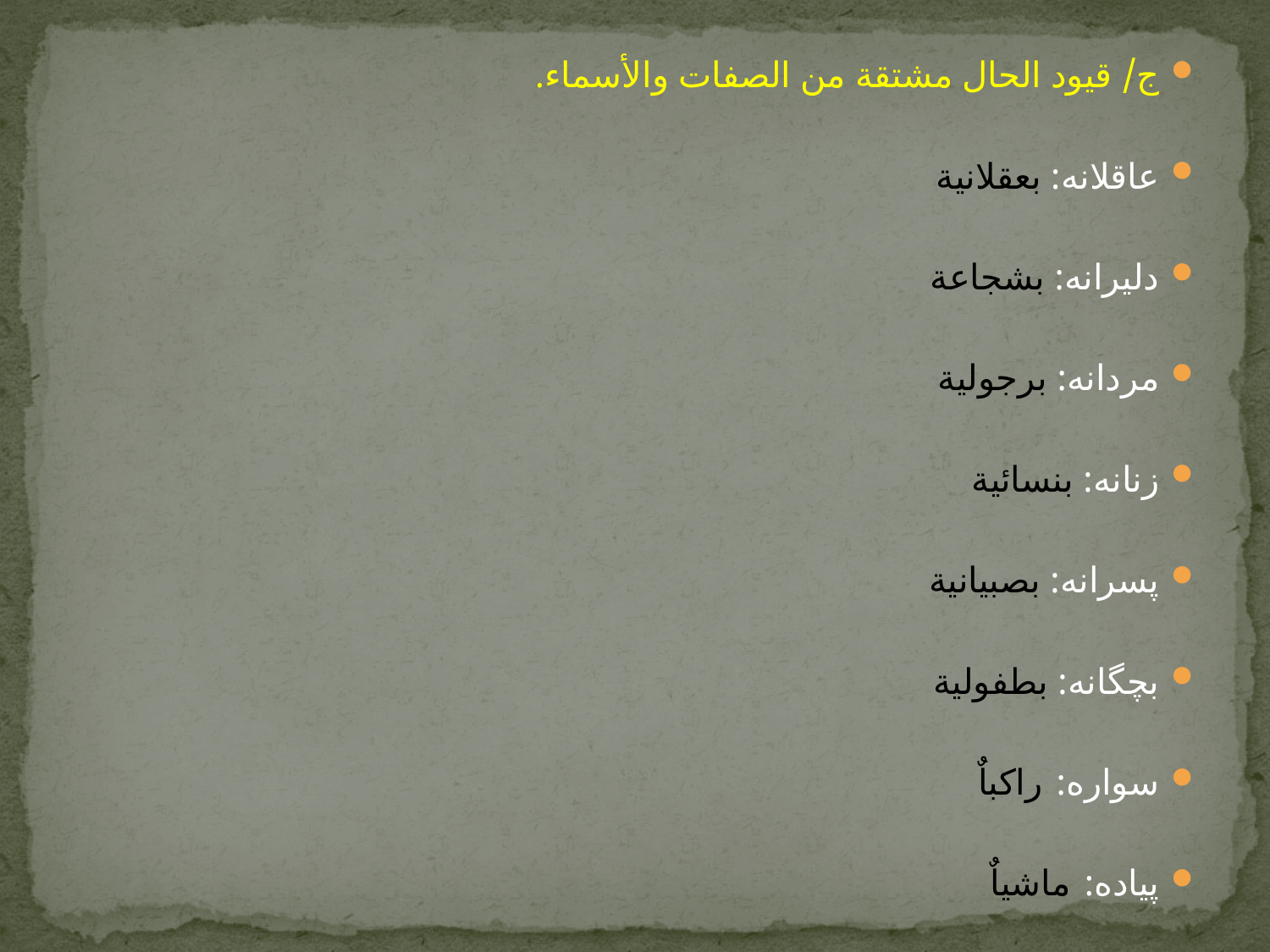

ج/ قيود الحال مشتقة من الصفات والأسماء.

عاقلانه: بعقلانية

دلیرانه: بشجاعة

مردانه: برجولية

زنانه: بنسائية

پسرانه: بصبيانية

بچگانه: بطفولية

سواره: راکباٌ

پیاده: ماشیاٌ